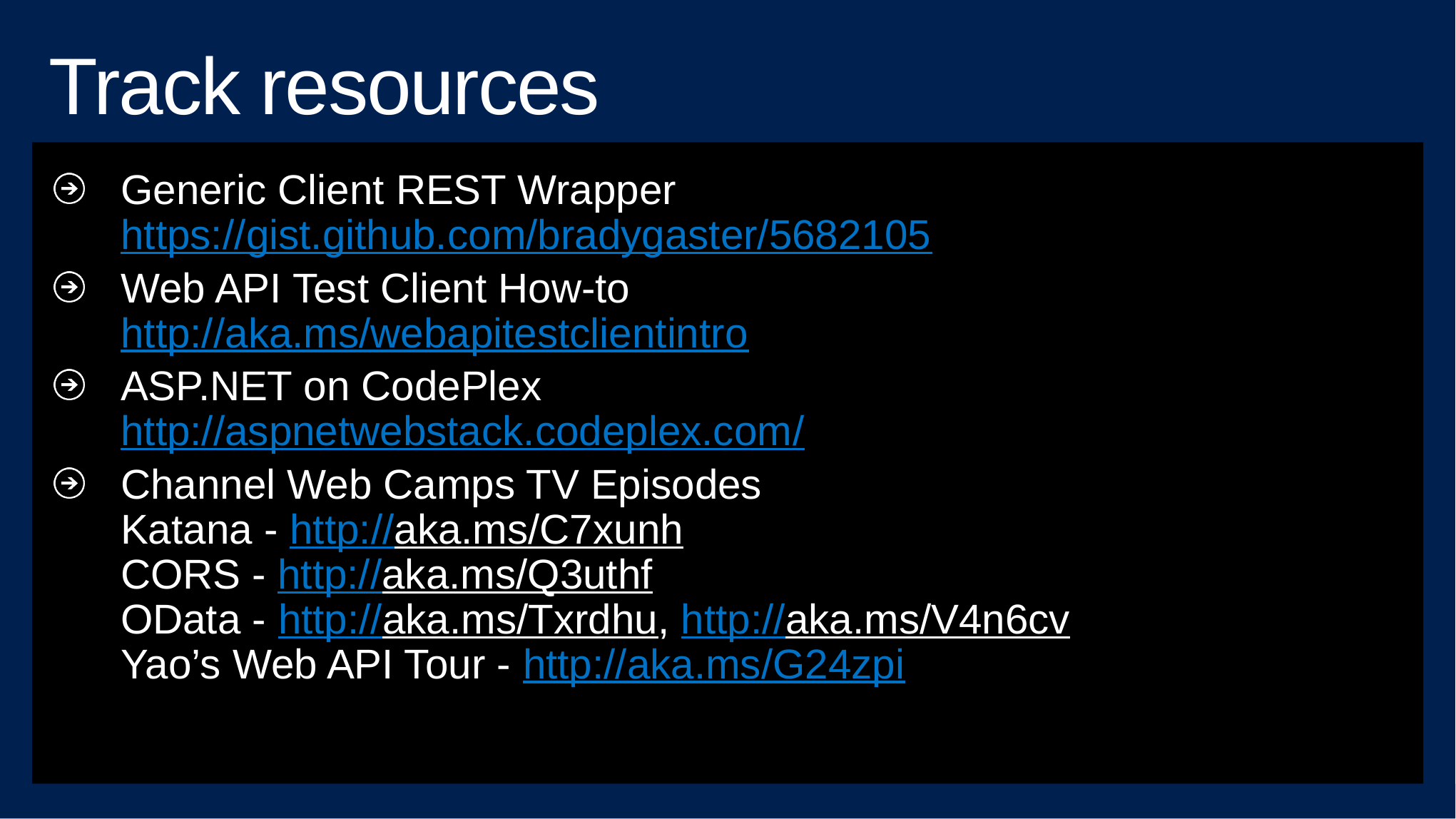

# Track resources

Generic Client REST Wrapper
https://gist.github.com/bradygaster/5682105
Web API Test Client How-to
http://aka.ms/webapitestclientintro
ASP.NET on CodePlex
http://aspnetwebstack.codeplex.com/
Channel Web Camps TV Episodes
Katana - http://aka.ms/C7xunh
CORS - http://aka.ms/Q3uthf
OData - http://aka.ms/Txrdhu, http://aka.ms/V4n6cv
Yao’s Web API Tour - http://aka.ms/G24zpi